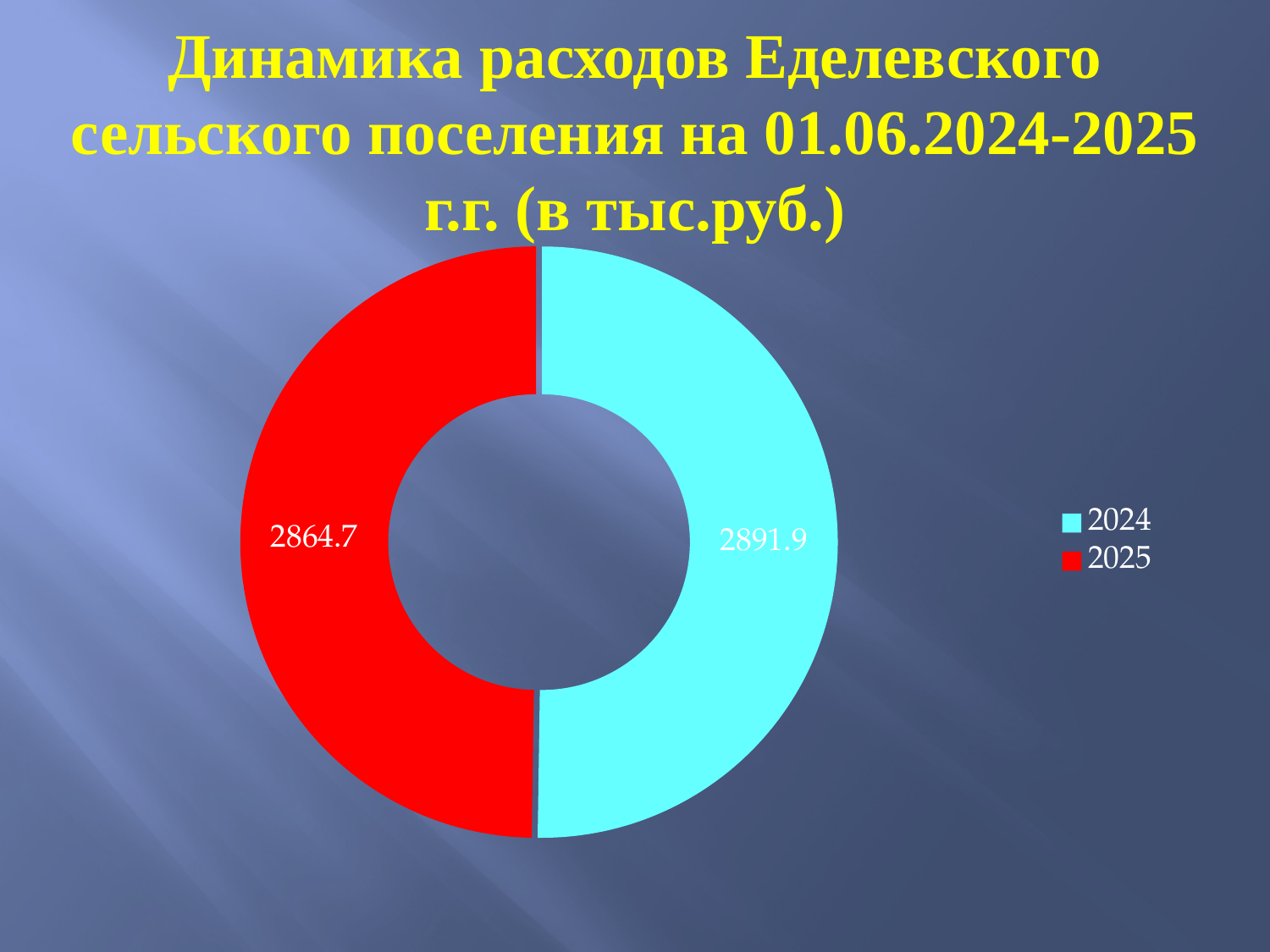

# Динамика расходов Еделевского сельского поселения на 01.06.2024-2025 г.г. (в тыс.руб.)

### Chart

| Category | Столбец2 |
|---|---|
| 2024 | 2891.9 |
| 2025 | 2864.7 |